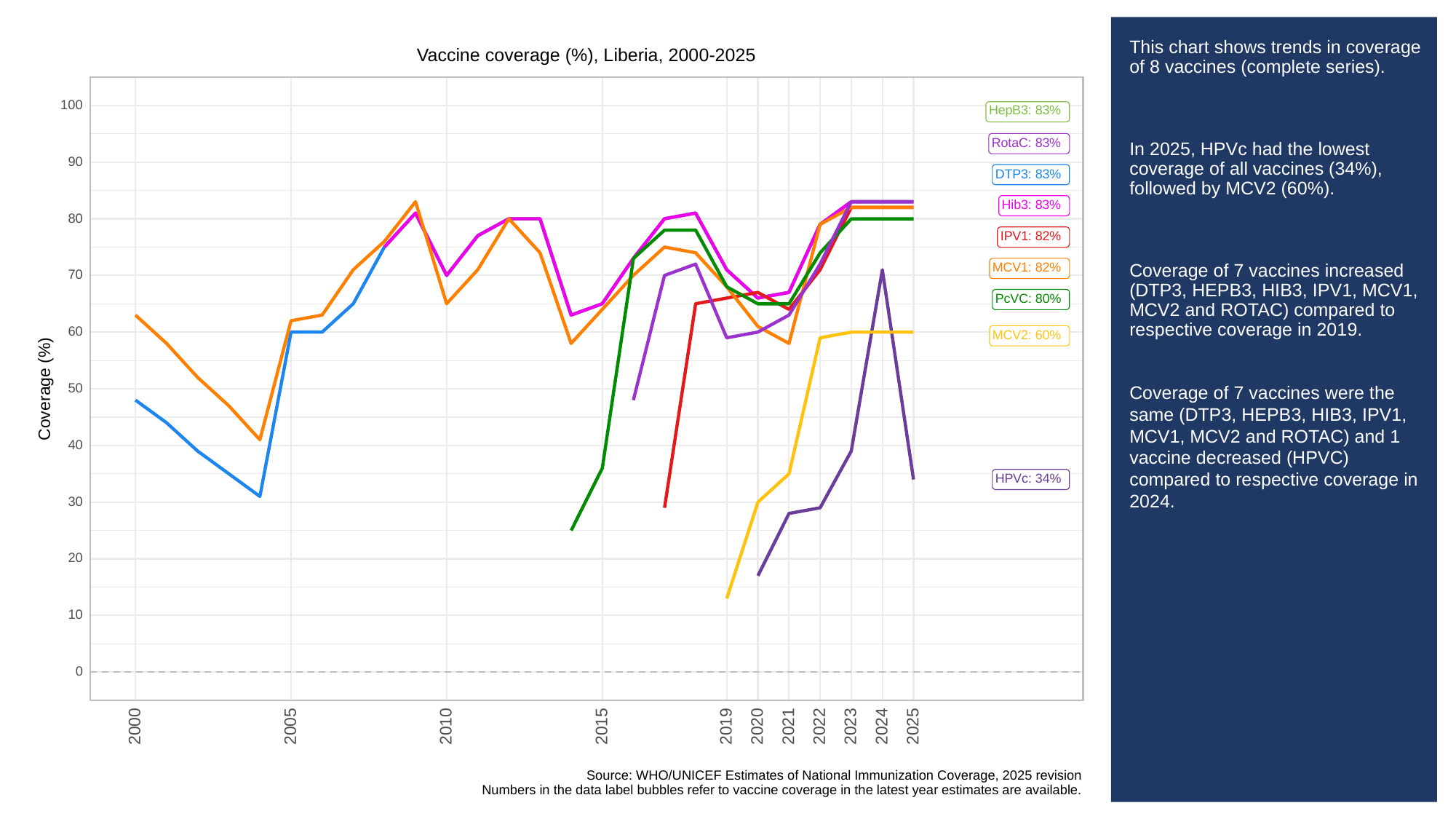

# This chart shows trends in coverage of 8 vaccines (complete series).

In 2025, HPVc had the lowest coverage of all vaccines (34%), followed by MCV2 (60%).

Coverage of 7 vaccines increased (DTP3, HEPB3, HIB3, IPV1, MCV1, MCV2 and ROTAC) compared to respective coverage in 2019.

Coverage of 7 vaccines were the same (DTP3, HEPB3, HIB3, IPV1, MCV1, MCV2 and ROTAC) and 1 vaccine decreased (HPVC) compared to respective coverage in 2024.

Vaccine coverage (%), Liberia, 2000-2025

100

HepB3: 83%

RotaC: 83%

90

DTP3: 83%

Hib3: 83%

80

IPV1: 82%

MCV1: 82%

70

PcVC: 80%

60
MCV2: 60%

Coverage (%)
50

40

HPVc: 34%

30

20

10

0

2023
2000
2005
2010
2015
2019
2020
2021
2022
2024
2025
Source: WHO/UNICEF Estimates of National Immunization Coverage, 2025 revision
Numbers in the data label bubbles refer to vaccine coverage in the latest year estimates are available.